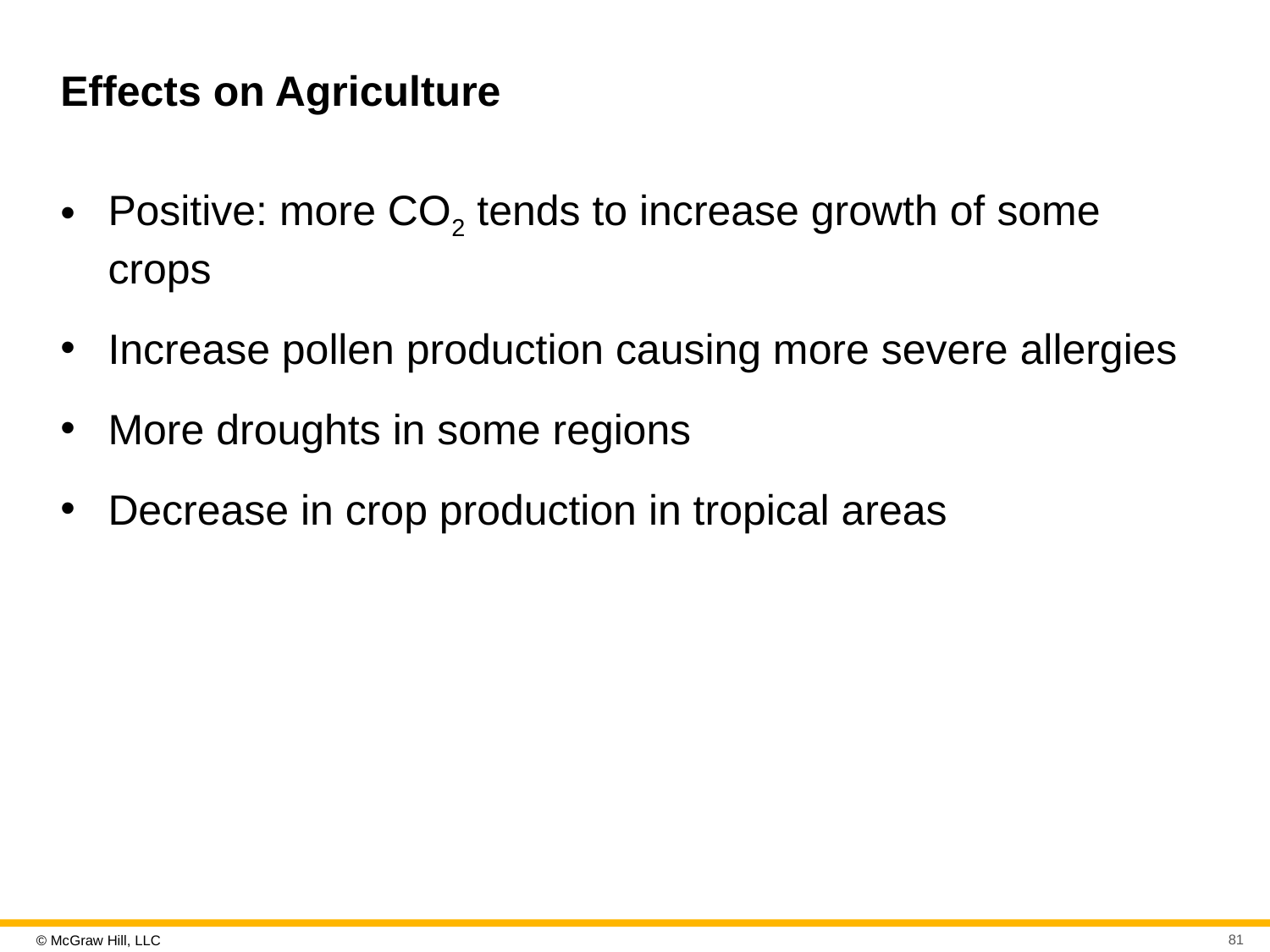

# Effects on Agriculture
Positive: more CO2 tends to increase growth of some crops
Increase pollen production causing more severe allergies
More droughts in some regions
Decrease in crop production in tropical areas
81